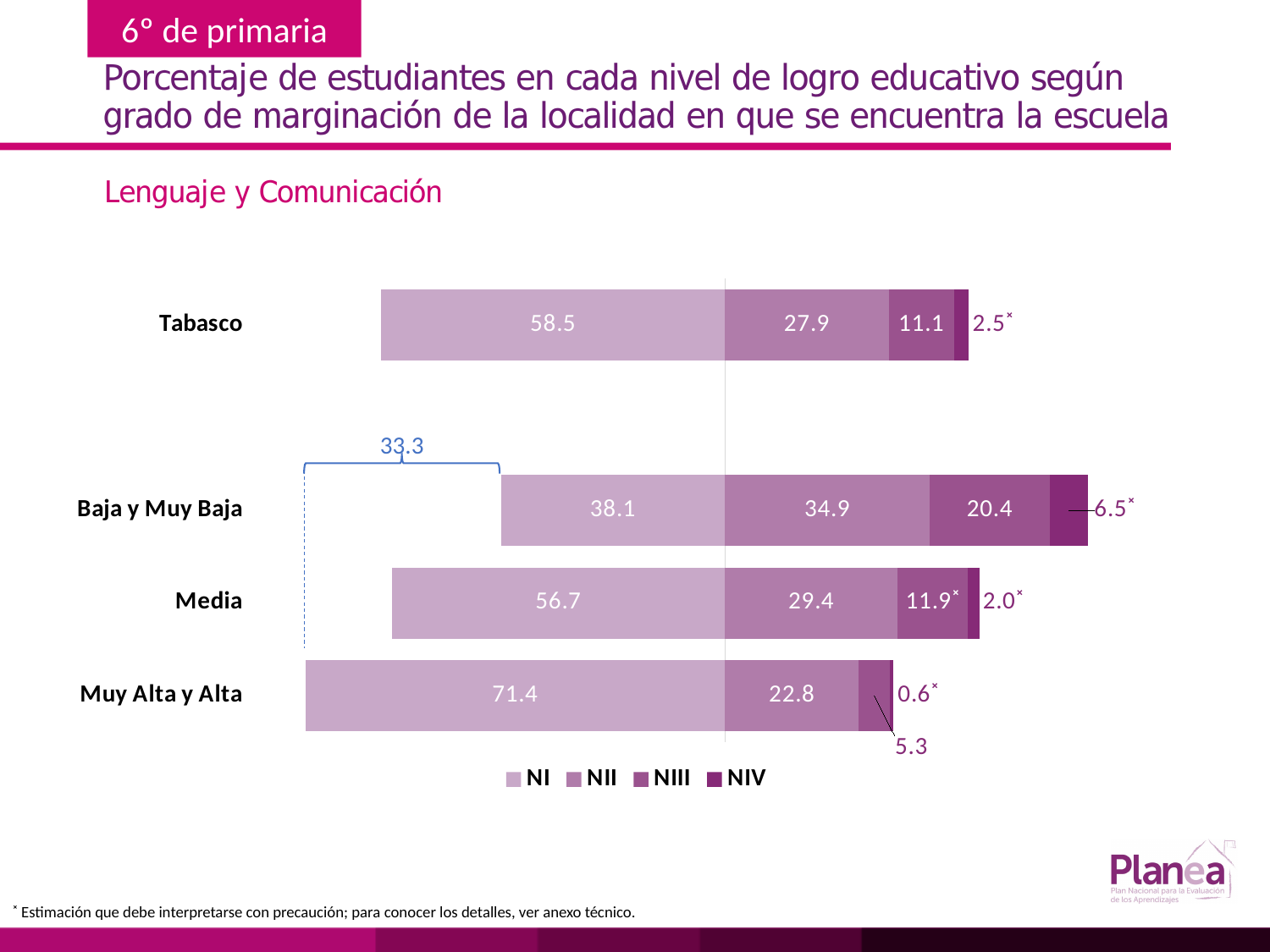

# Porcentaje de estudiantes en cada nivel de logro educativo según grado de marginación de la localidad en que se encuentra la escuela

Lenguaje y Comunicación

### Chart

| Category |  |  |  |  |
|---|---|---|---|---|
| Muy Alta y Alta | -71.4 | 22.8 | 5.3 | 0.6 |
| Media | -56.7 | 29.4 | 11.9 | 2.0 |
| Baja y Muy Baja | -38.1 | 34.9 | 20.4 | 6.5 |
|  | None | None | None | None |
| Tabasco | -58.5 | 27.9 | 11.1 | 2.5 |
33.3
˟ Estimación que debe interpretarse con precaución; para conocer los detalles, ver anexo técnico.